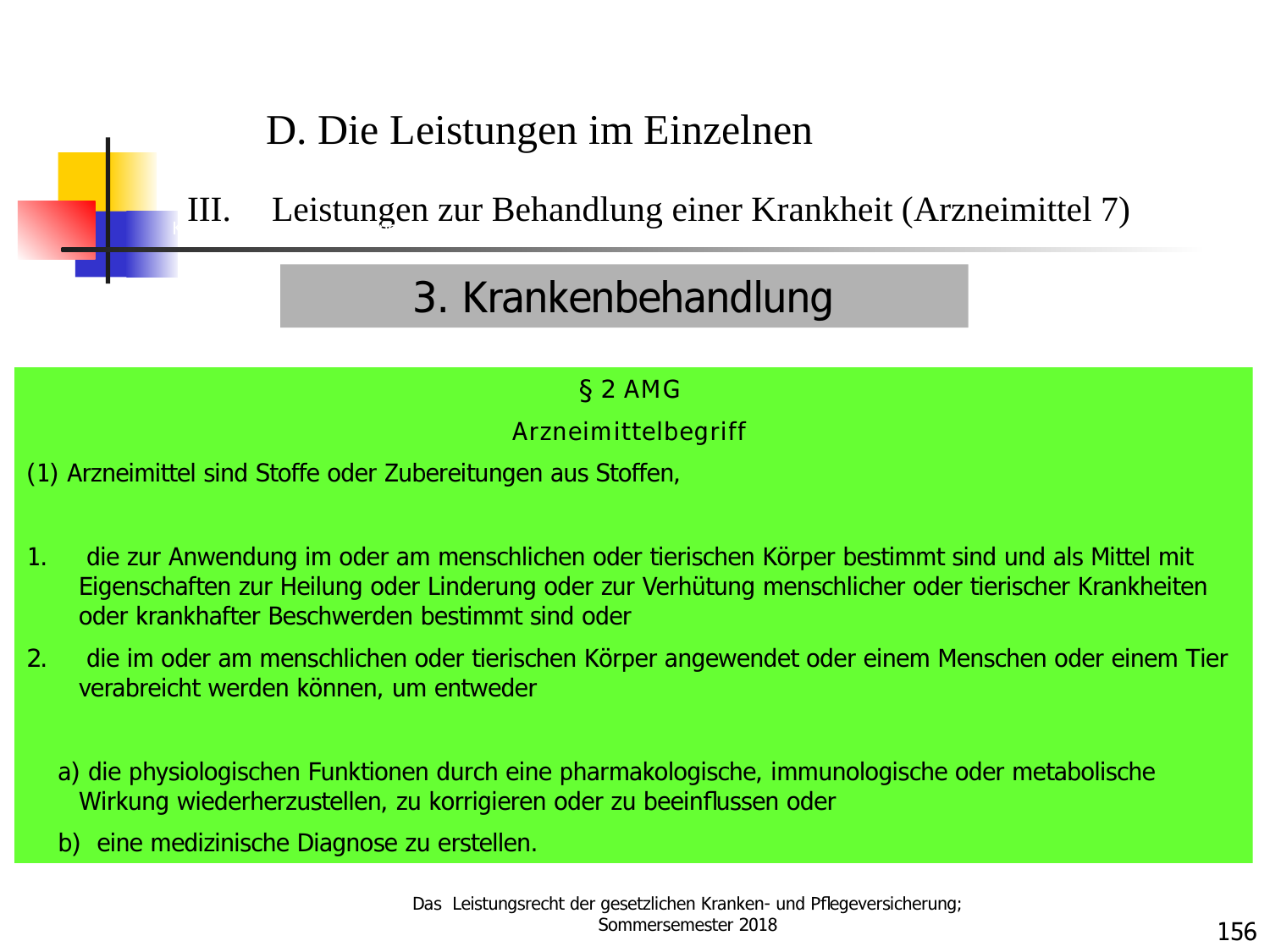

Krankenbehandlung 7 (Arzneimittel)
D. Die Leistungen im Einzelnen

Leistungen zur Behandlung einer Krankheit (Arzneimittel 7)
3. Krankenbehandlung
§ 2 AMG
Arzneimittelbegriff
(1) Arzneimittel sind Stoffe oder Zubereitungen aus Stoffen,

1.     die zur Anwendung im oder am menschlichen oder tierischen Körper bestimmt sind und als Mittel mit Eigenschaften zur Heilung oder Linderung oder zur Verhütung menschlicher oder tierischer Krankheiten oder krankhafter Beschwerden bestimmt sind oder
2.     die im oder am menschlichen oder tierischen Körper angewendet oder einem Menschen oder einem Tier verabreicht werden können, um entweder

    a) die physiologischen Funktionen durch eine pharmakologische, immunologische oder metabolische Wirkung wiederherzustellen, zu korrigieren oder zu beeinflussen oder
    b)  eine medizinische Diagnose zu erstellen.
Krankheit
Das  Leistungsrecht der gesetzlichen Kranken- und Pflegeversicherung; Sommersemester 2018
156